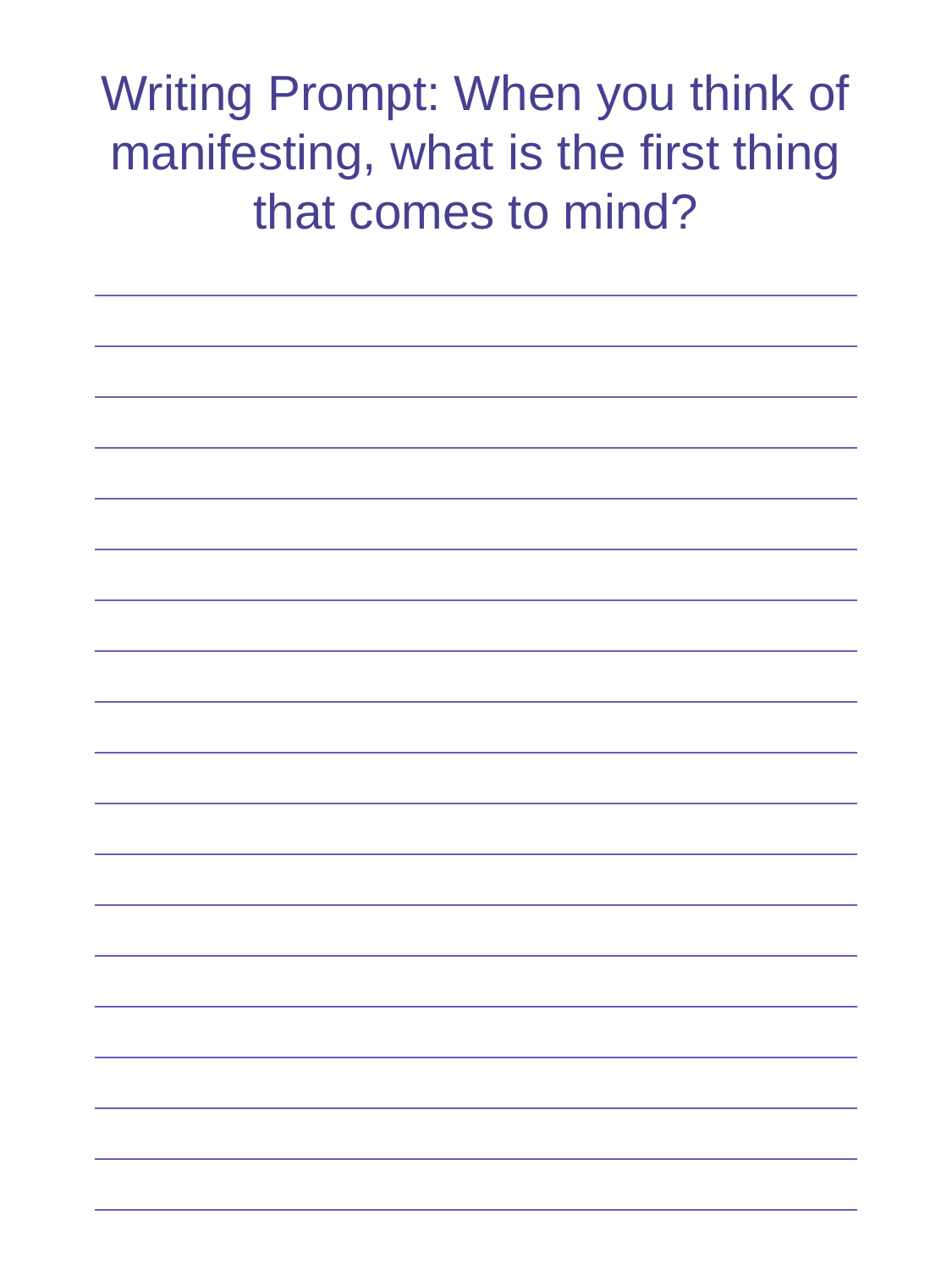

Writing Prompt: When you think of manifesting, what is the first thing that comes to mind?
|  |
| --- |
|  |
|  |
|  |
|  |
|  |
|  |
|  |
|  |
|  |
|  |
|  |
|  |
|  |
|  |
|  |
|  |
|  |